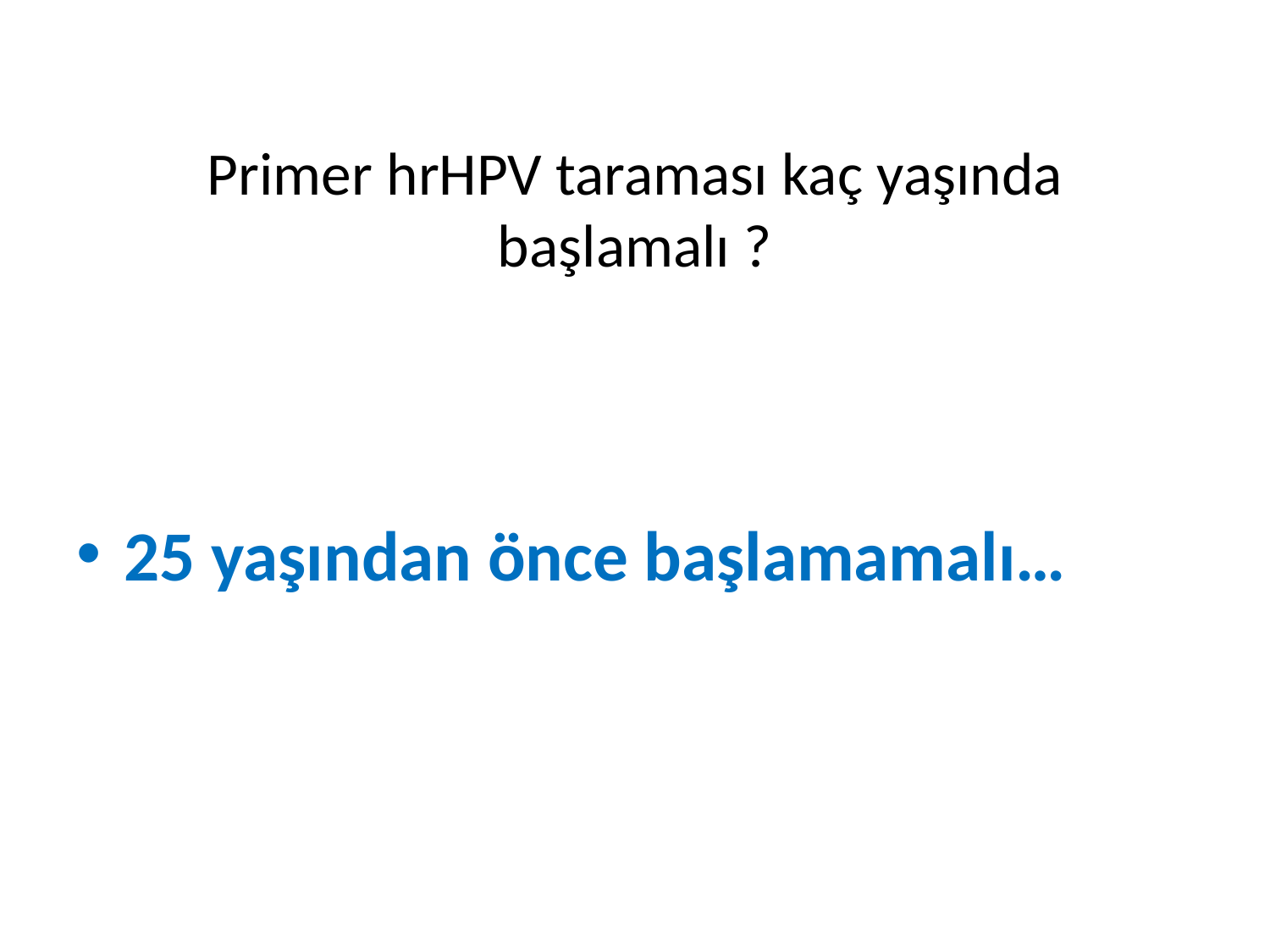

# Primer hrHPV taraması kaç yaşında başlamalı ?
25 yaşından önce başlamamalı…